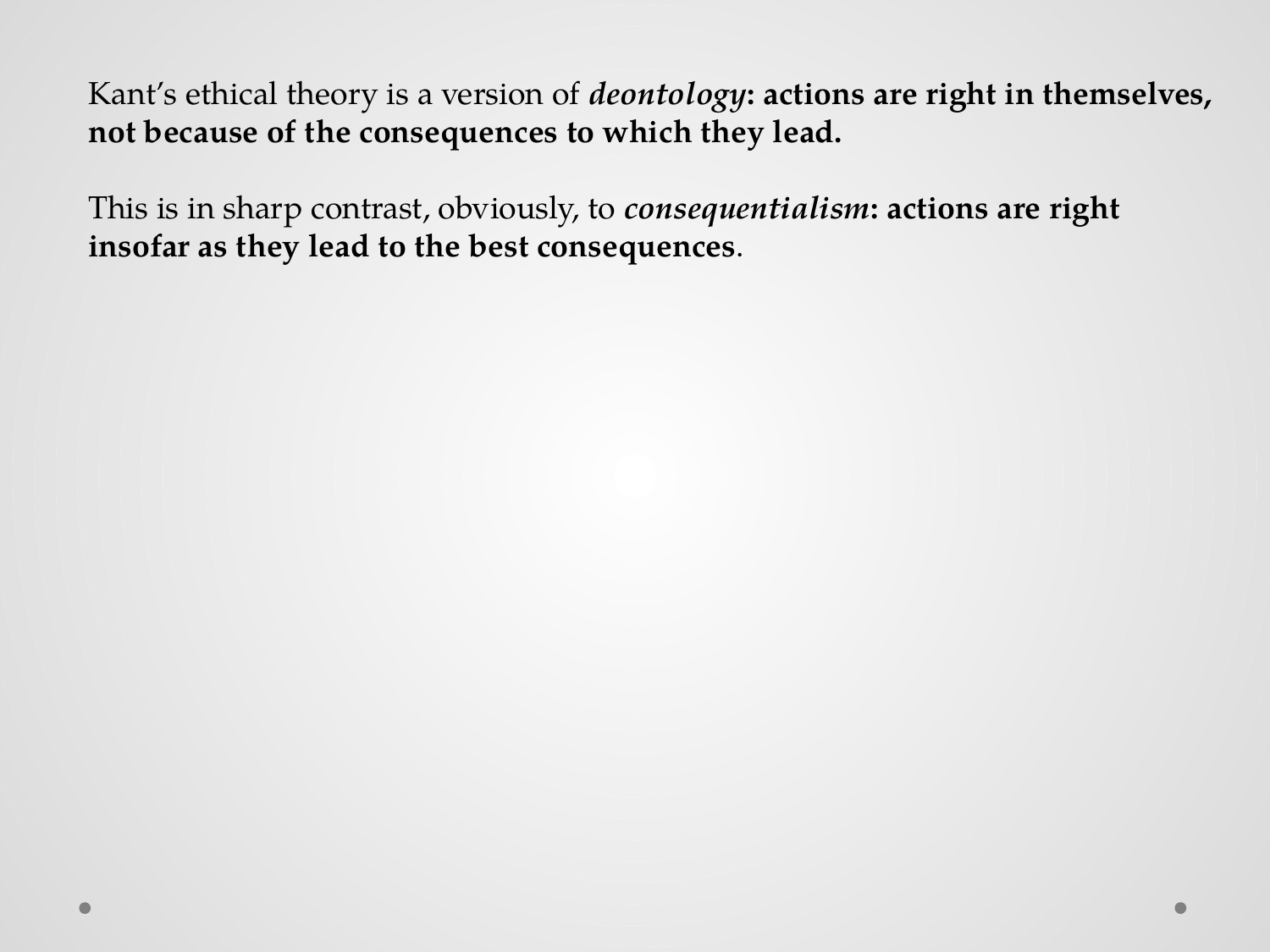

Kant’s ethical theory is a version of deontology: actions are right in themselves, not because of the consequences to which they lead.

This is in sharp contrast, obviously, to consequentialism: actions are right insofar as they lead to the best consequences.